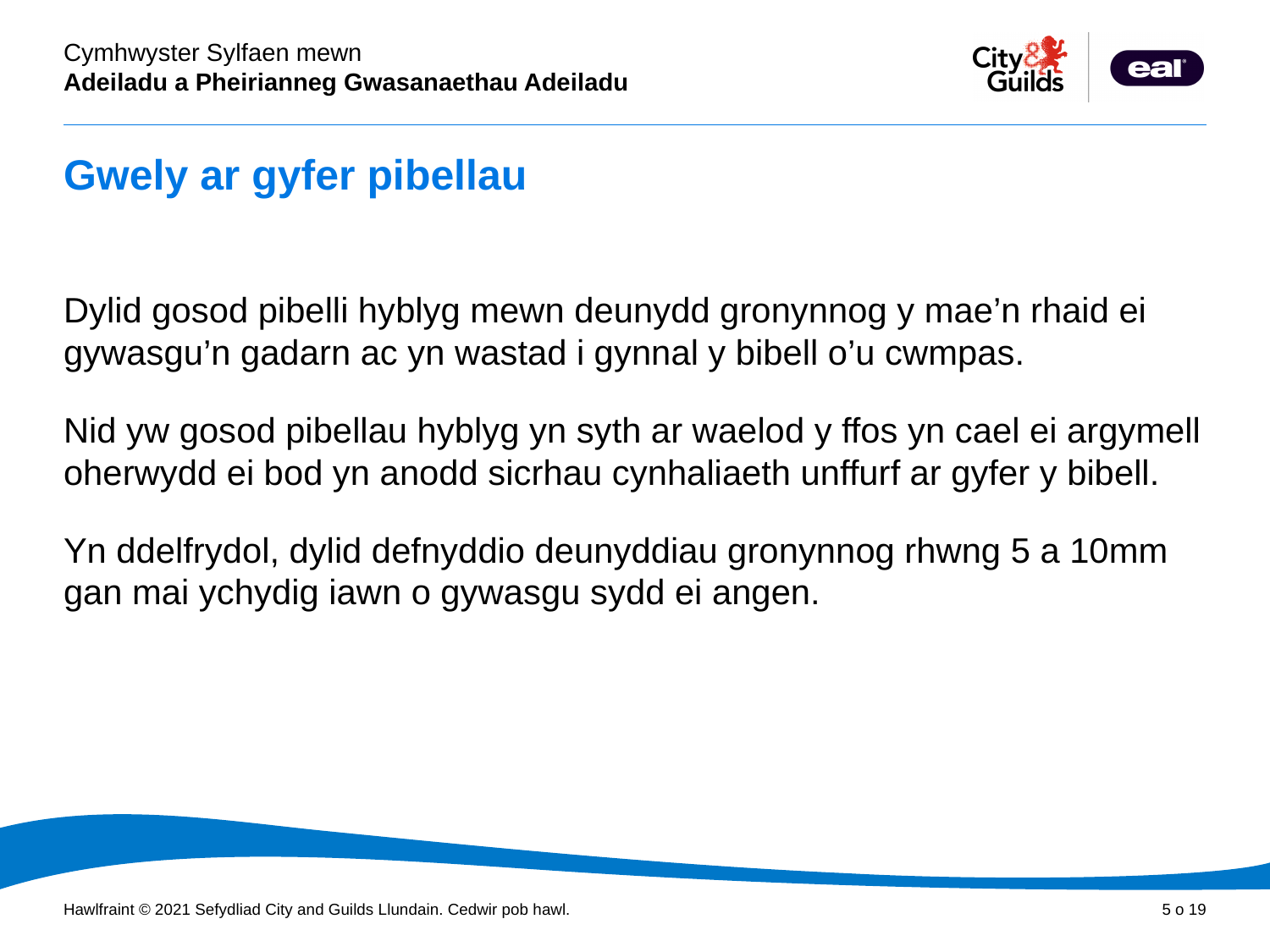

# Gwely ar gyfer pibellau

Dylid gosod pibelli hyblyg mewn deunydd gronynnog y mae’n rhaid ei gywasgu’n gadarn ac yn wastad i gynnal y bibell o’u cwmpas.
Nid yw gosod pibellau hyblyg yn syth ar waelod y ffos yn cael ei argymell oherwydd ei bod yn anodd sicrhau cynhaliaeth unffurf ar gyfer y bibell.
Yn ddelfrydol, dylid defnyddio deunyddiau gronynnog rhwng 5 a 10mm gan mai ychydig iawn o gywasgu sydd ei angen.